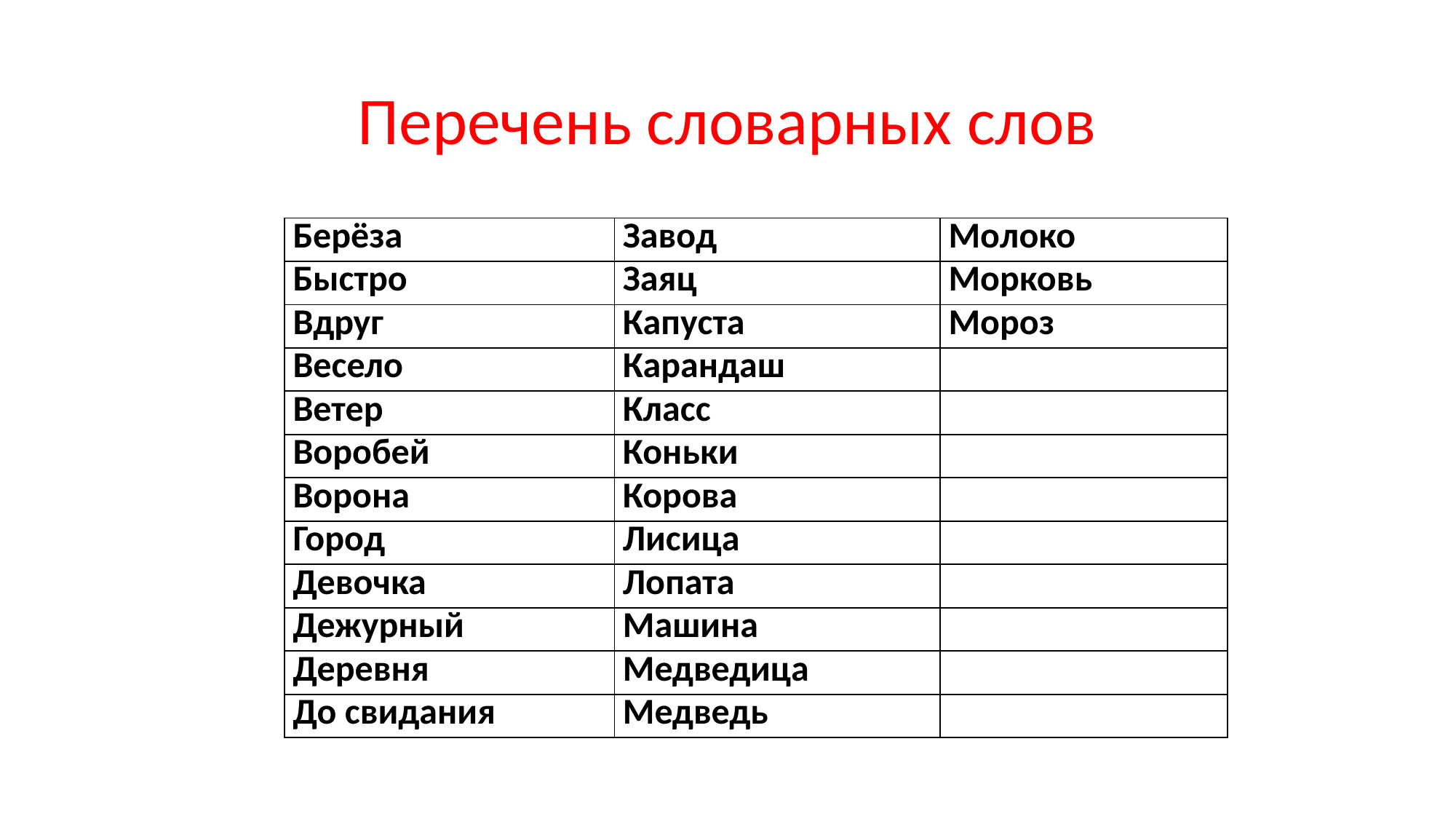

# Перечень словарных слов

| Берёза | Завод | Молоко |
| --- | --- | --- |
| Быстро | Заяц | Морковь |
| Вдруг | Капуста | Мороз |
| Весело | Карандаш |  |
| Ветер | Класс |  |
| Воробей | Коньки |  |
| Ворона | Корова |  |
| Город | Лисица |  |
| Девочка | Лопата |  |
| Дежурный | Машина |  |
| Деревня | Медведица |  |
| До свидания | Медведь |  |